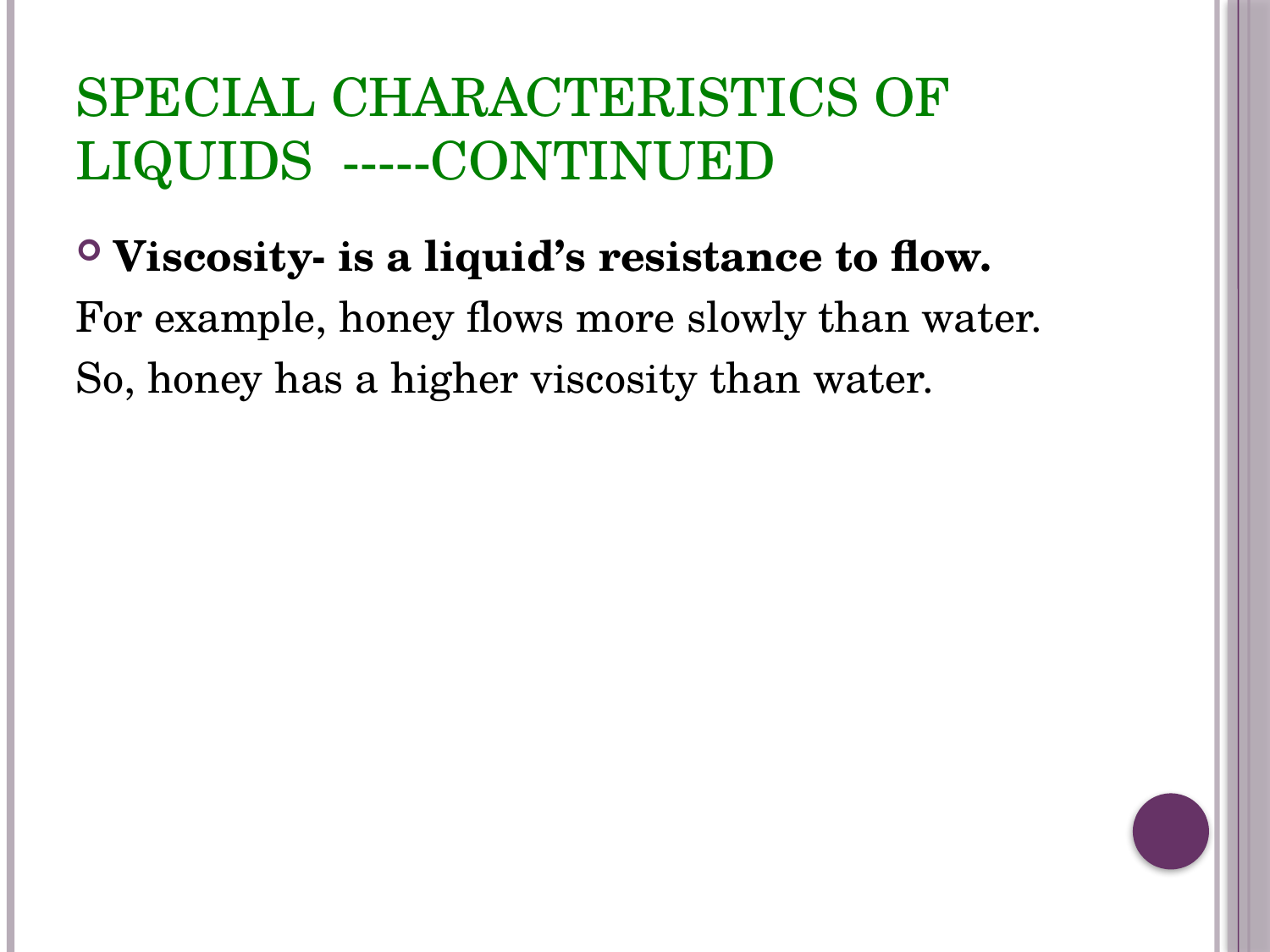

# Special characteristics of liquids  -----continued
Viscosity- is a liquid’s resistance to flow.
For example, honey flows more slowly than water.
So, honey has a higher viscosity than water.